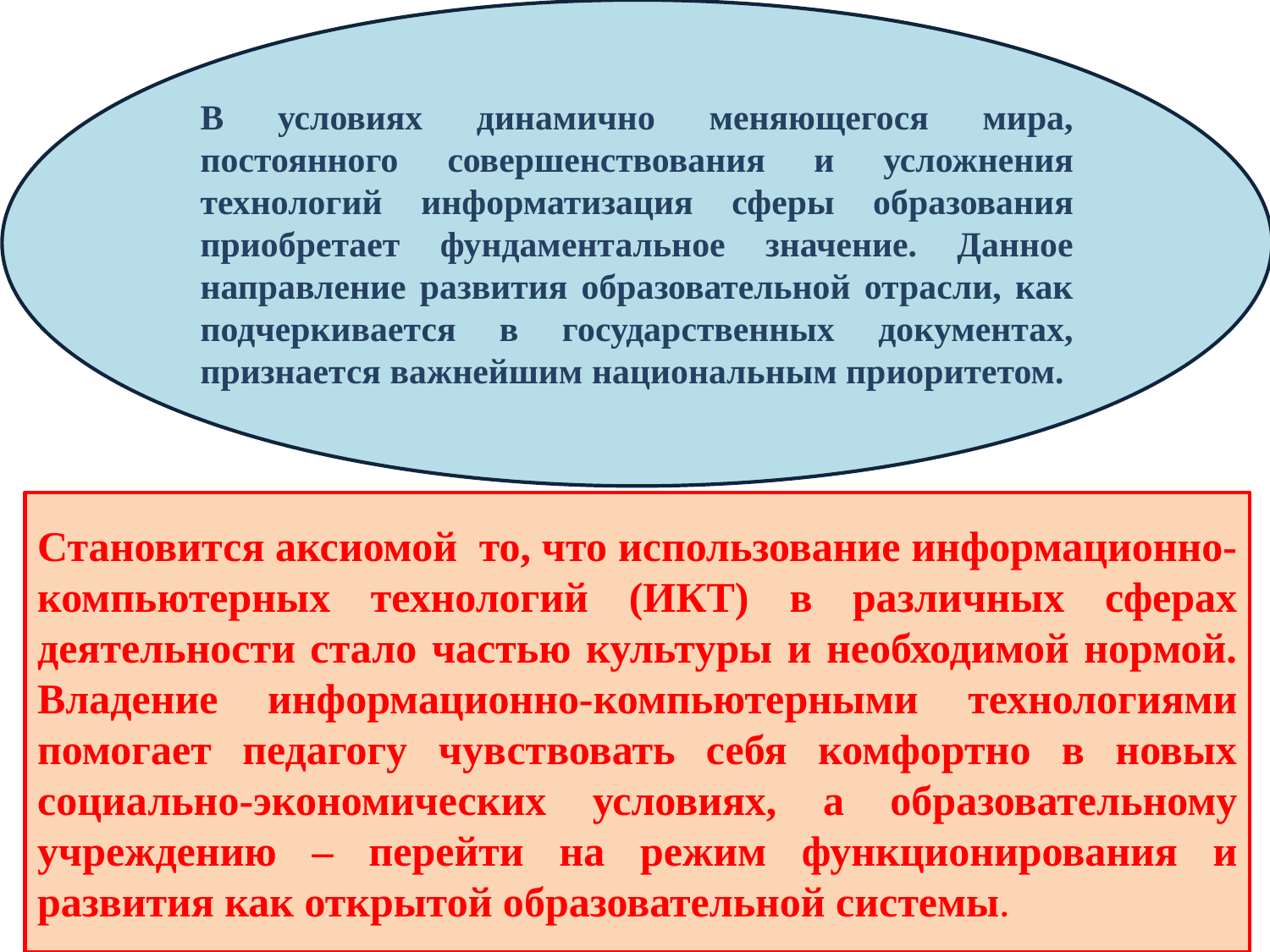

В условиях динамично меняющегося мира, постоянного совершенствования и усложнения технологий информатизация сферы образования приобретает фундаментальное значение. Данное направление развития образовательной отрасли, как подчеркивается в государственных документах, признается важнейшим национальным приоритетом.
Становится аксиомой  то, что использование информационно-компьютерных технологий (ИКТ) в различных сферах деятельности стало частью культуры и необходимой нормой. Владение информационно-компьютерными технологиями помогает педагогу чувствовать себя комфортно в новых социально-экономических условиях, а образовательному учреждению – перейти на режим функционирования и развития как открытой образовательной системы.